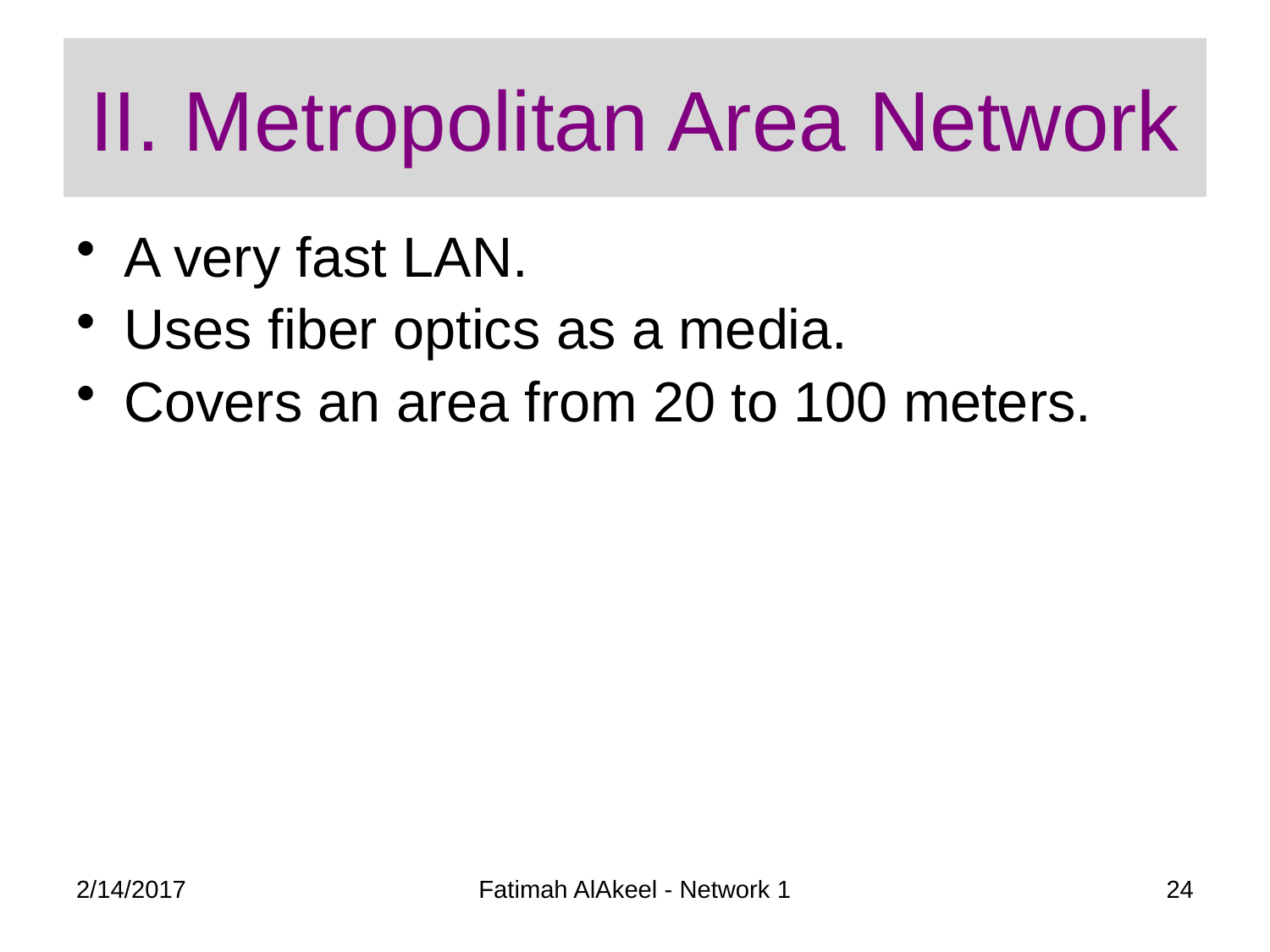

# II. Metropolitan Area Network
A very fast LAN.
Uses fiber optics as a media.
Covers an area from 20 to 100 meters.

2/14/2017
Fatimah AlAkeel - Network 1
24